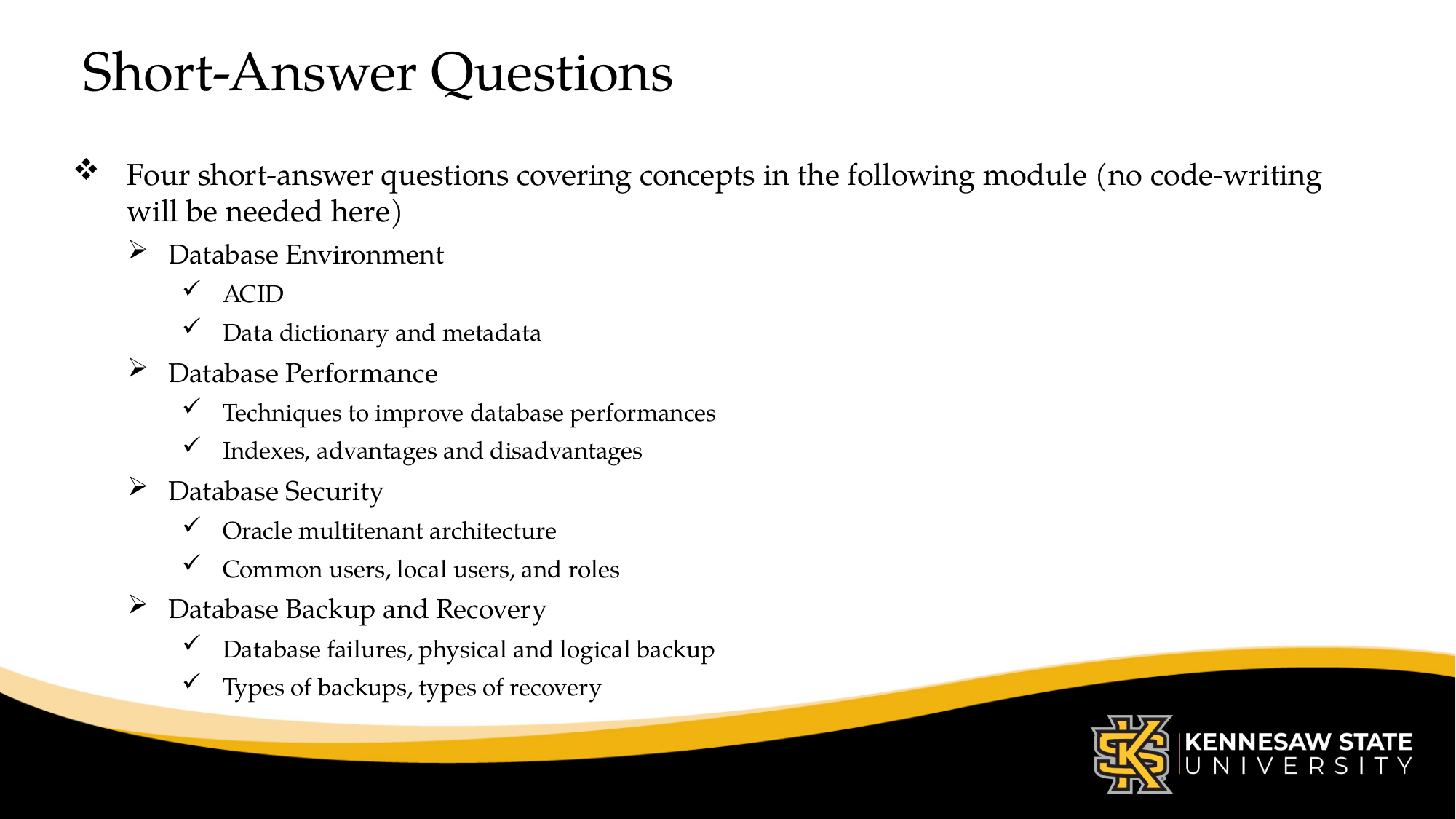

# Short-Answer Questions
Four short-answer questions covering concepts in the following module (no code-writing will be needed here)
Database Environment
ACID
Data dictionary and metadata
Database Performance
Techniques to improve database performances
Indexes, advantages and disadvantages
Database Security
Oracle multitenant architecture
Common users, local users, and roles
Database Backup and Recovery
Database failures, physical and logical backup
Types of backups, types of recovery